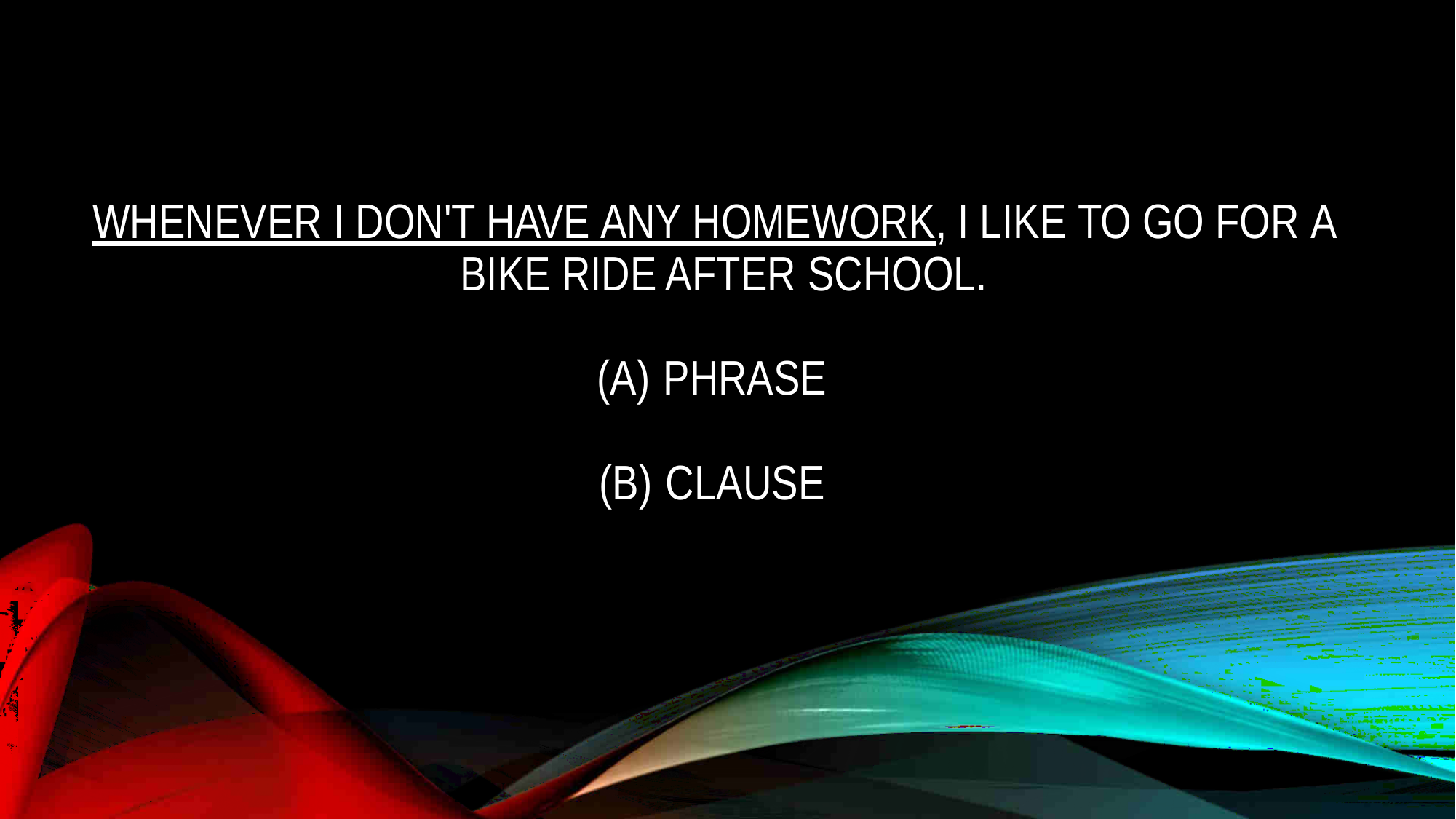

WHENEVER I DON'T HAVE ANY HOMEWORK, I LIKE TO GO FOR A  BIKE RIDE AFTER SCHOOL.
PHRASE
CLAUSE